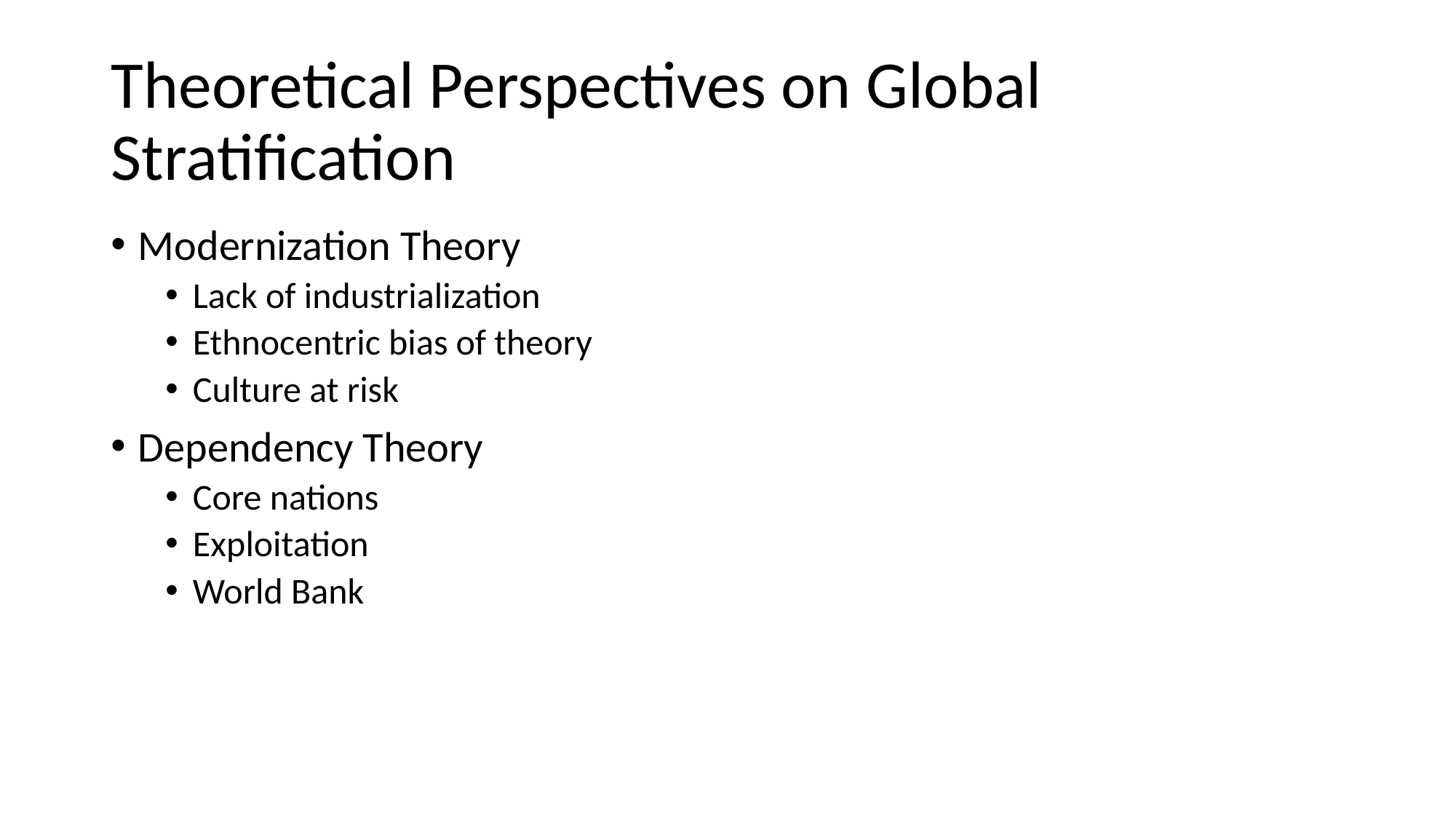

# Theoretical Perspectives on Global Stratification
Modernization Theory
Lack of industrialization
Ethnocentric bias of theory
Culture at risk
Dependency Theory
Core nations
Exploitation
World Bank